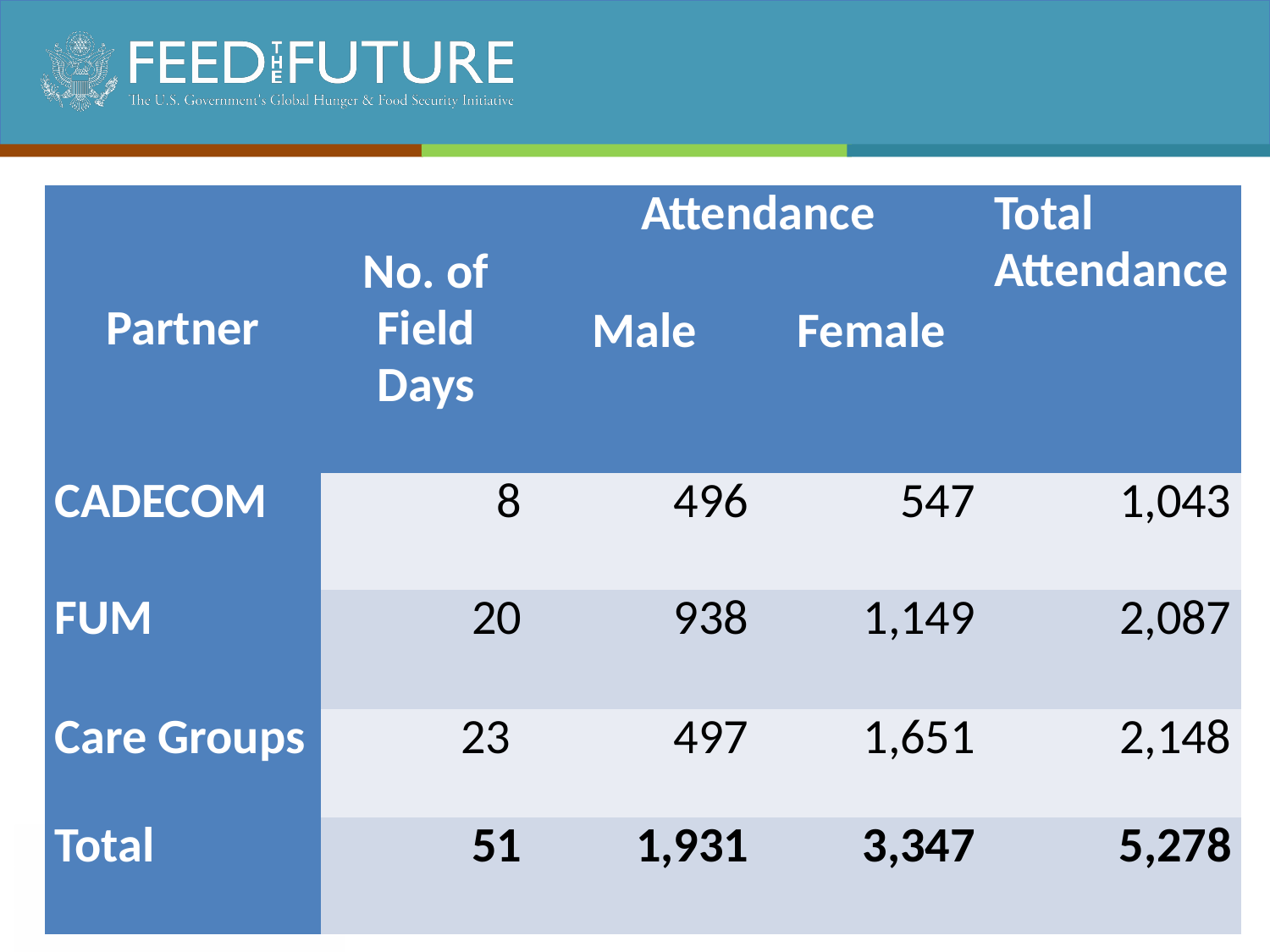

| Partner | No. of Field Days | Attendance |  | Total Attendance |
| --- | --- | --- | --- | --- |
|  |  | Male | Female |  |
| CADECOM | 8 | 496 | 547 | 1,043 |
| FUM | 20 | 938 | 1,149 | 2,087 |
| Care Groups | 23 | 497 | 1,651 | 2,148 |
| Total | 51 | 1,931 | 3,347 | 5,278 |